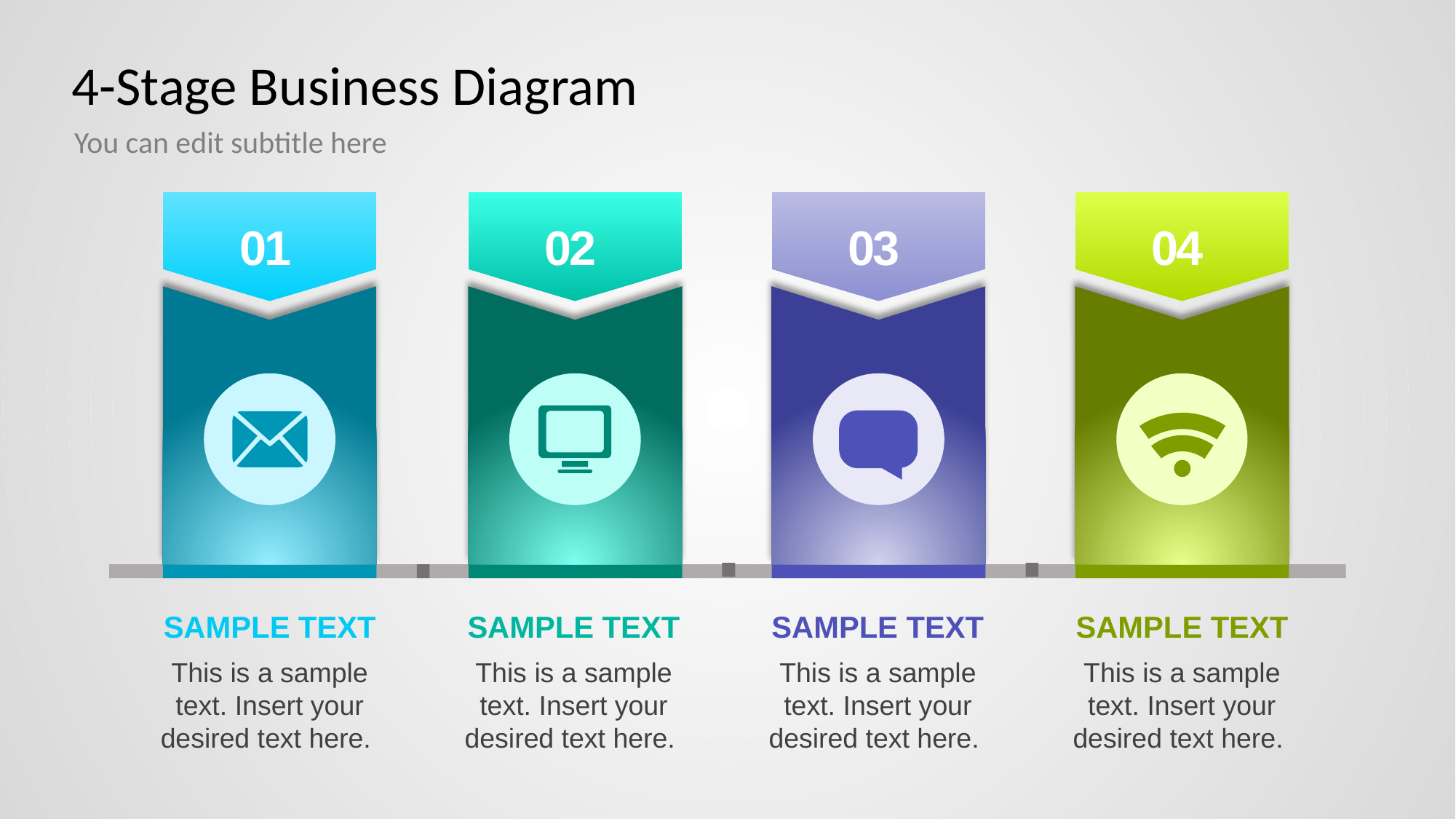

# 4-Stage Business Diagram
You can edit subtitle here

01
02
03
04

sample text
This is a sample text. Insert your desired text here.
sample text
This is a sample text. Insert your desired text here.
sample text
This is a sample text. Insert your desired text here.
sample text
This is a sample text. Insert your desired text here.